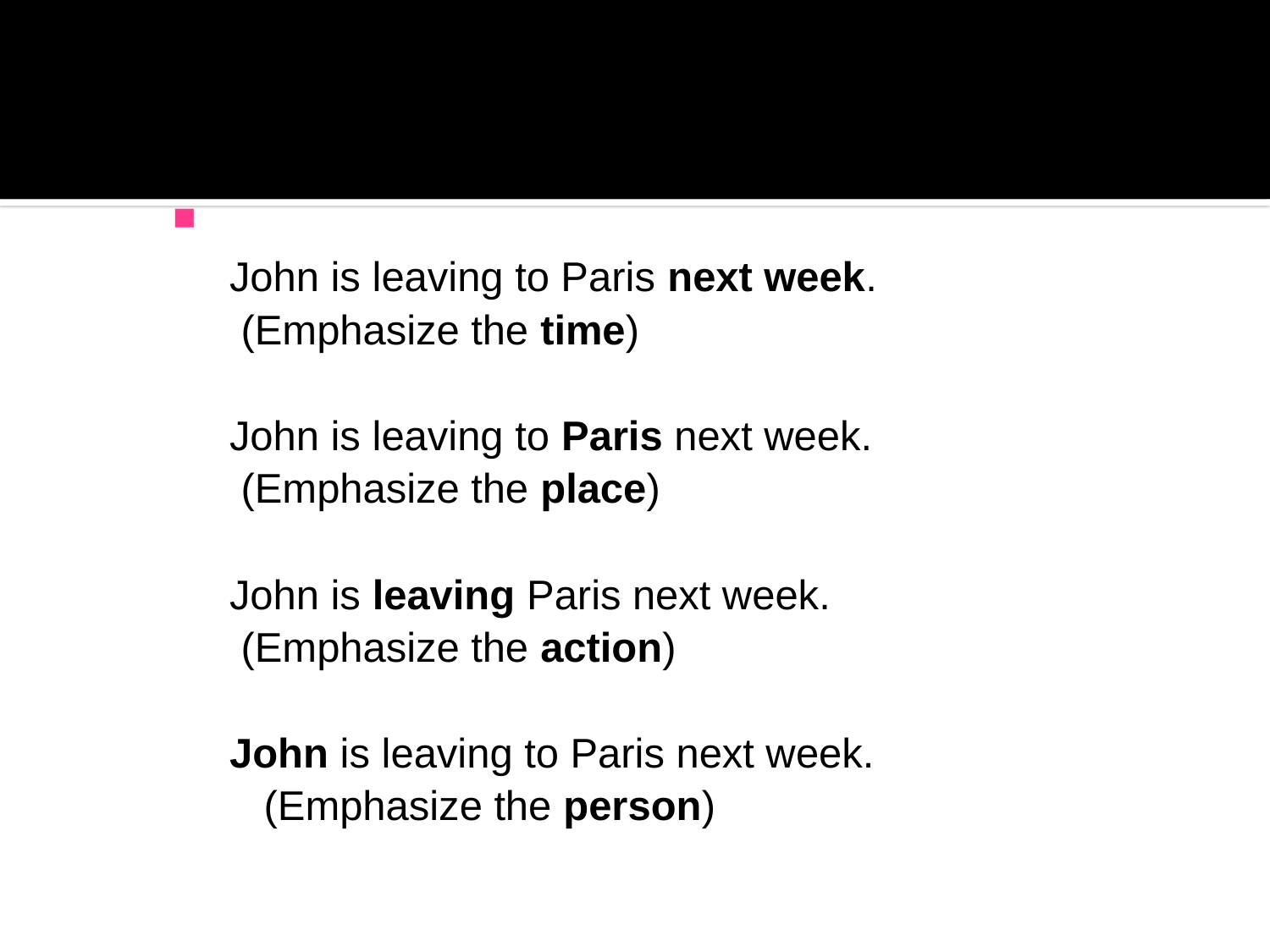

#

John is leaving to Paris next week.
 (Emphasize the time)

John is leaving to Paris next week.
 (Emphasize the place)

John is leaving Paris next week.
 (Emphasize the action)

John is leaving to Paris next week.
   (Emphasize the person)